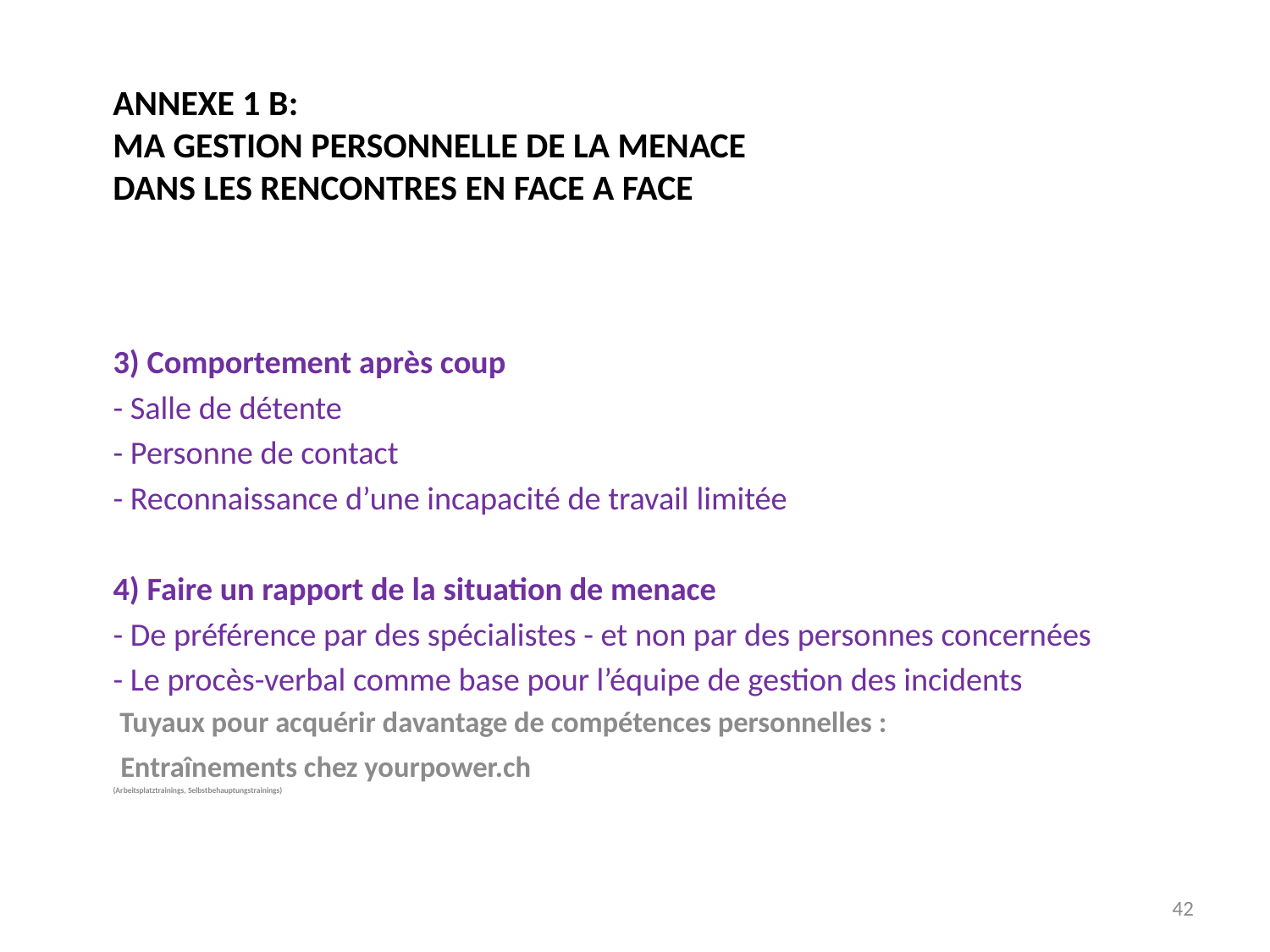

Annexe 1 B:
Ma gestion personnelle de la menace
dans les rencontres en face a Face

3) Comportement après coup
- Salle de détente
- Personne de contact
- Reconnaissance d’une incapacité de travail limitée

4) Faire un rapport de la situation de menace
- De préférence par des spécialistes - et non par des personnes concernées
- Le procès-verbal comme base pour l’équipe de gestion des incidents
 Tuyaux pour acquérir davantage de compétences personnelles :
 Entraînements chez yourpower.ch
(Arbeitsplatztrainings, Selbstbehauptungstrainings)

42